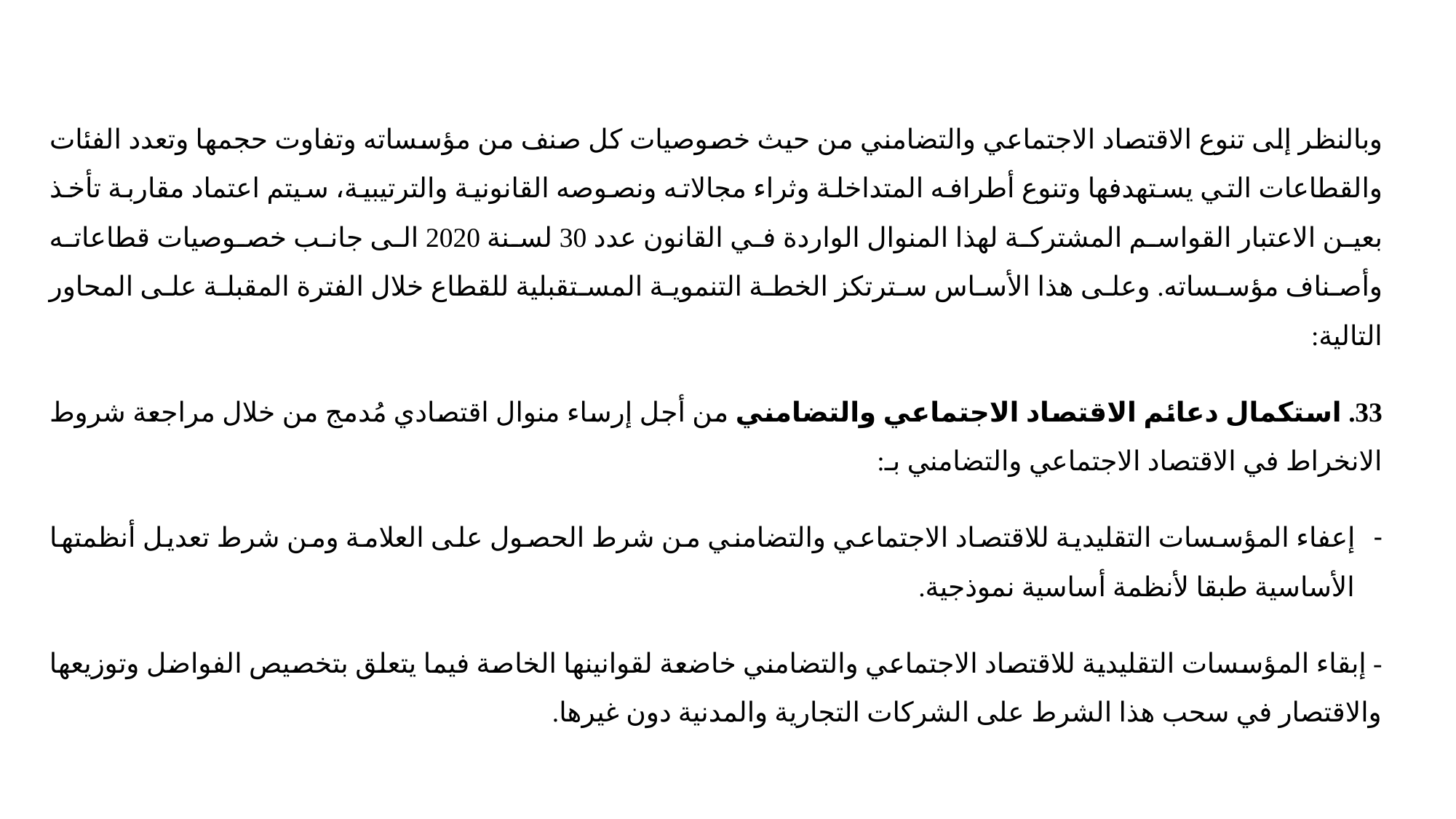

وبالنظر إلى تنوع الاقتصاد الاجتماعي والتضامني من حيث خصوصيات كل صنف من مؤسساته وتفاوت حجمها وتعدد الفئات والقطاعات التي يستهدفها وتنوع أطرافه المتداخلة وثراء مجالاته ونصوصه القانونية والترتيبية، سيتم اعتماد مقاربة تأخذ بعين الاعتبار القواسم المشتركة لهذا المنوال الواردة في القانون عدد 30 لسنة 2020 الى جانب خصوصيات قطاعاته وأصناف مؤسساته. وعلى هذا الأساس سترتكز الخطة التنموية المستقبلية للقطاع خلال الفترة المقبلة على المحاور التالية:
33. استكمال دعائم الاقتصاد الاجتماعي والتضامني من أجل إرساء منوال اقتصادي مُدمج من خلال مراجعة شروط الانخراط في الاقتصاد الاجتماعي والتضامني بـ:
إعفاء المؤسسات التقليدية للاقتصاد الاجتماعي والتضامني من شرط الحصول على العلامة ومن شرط تعديل أنظمتها الأساسية طبقا لأنظمة أساسية نموذجية.
- إبقاء المؤسسات التقليدية للاقتصاد الاجتماعي والتضامني خاضعة لقوانينها الخاصة فيما يتعلق بتخصيص الفواضل وتوزيعها والاقتصار في سحب هذا الشرط على الشركات التجارية والمدنية دون غيرها.